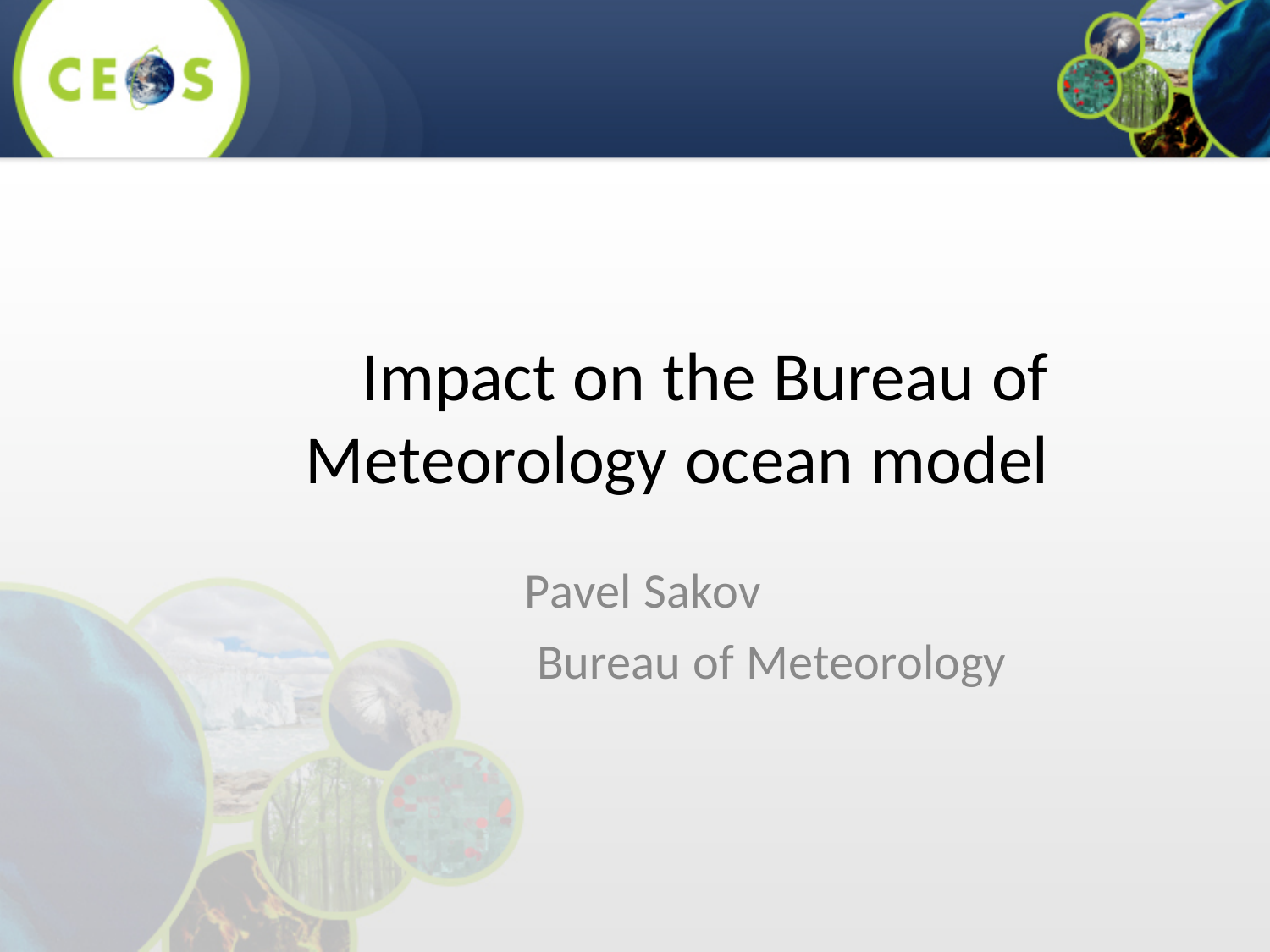

# Impact on the Bureau of Meteorology ocean model
Pavel Sakov
 Bureau of Meteorology